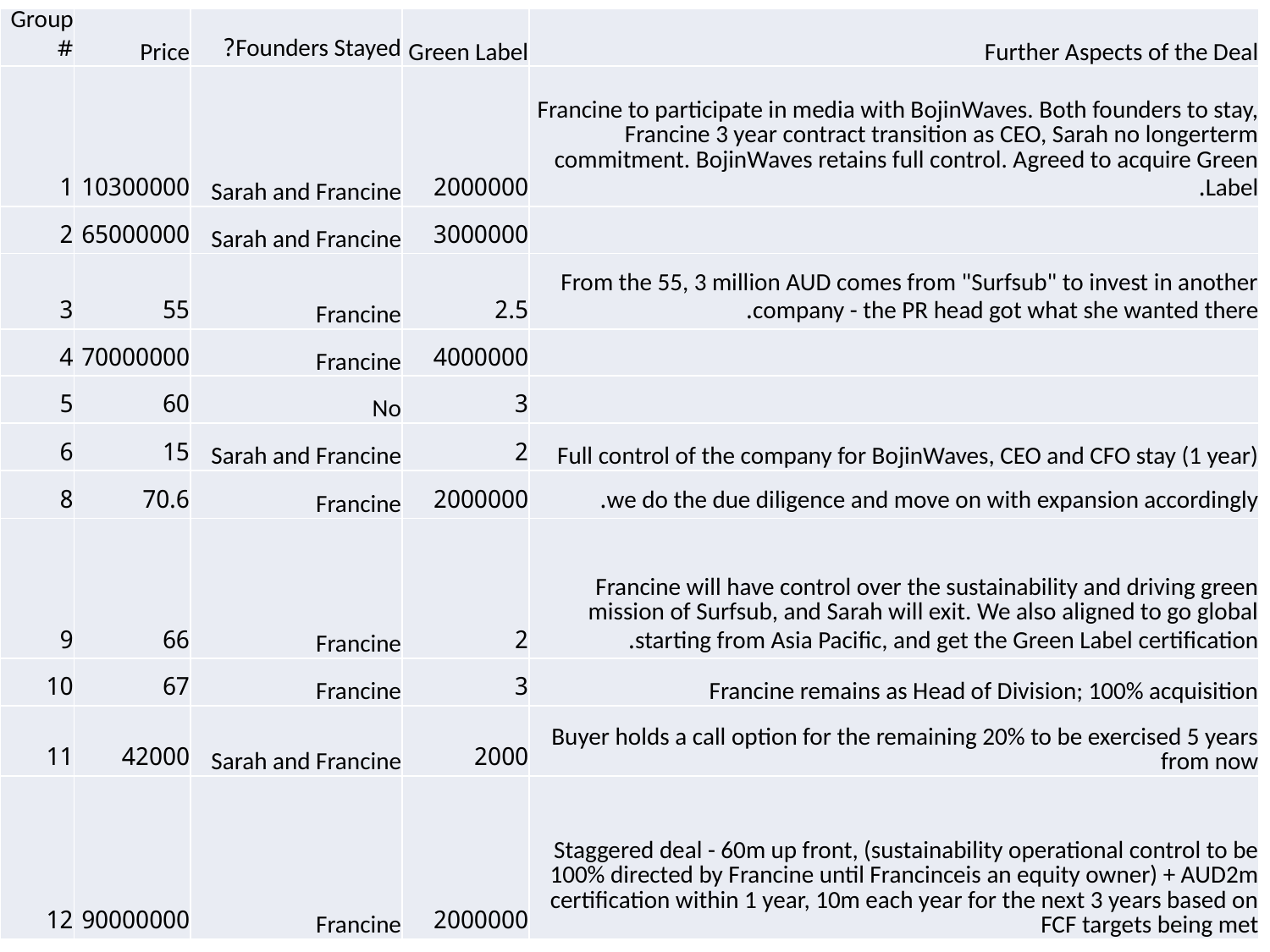

| Group# | Price | Founders Stayed? | Green Label | Further Aspects of the Deal |
| --- | --- | --- | --- | --- |
| 1 | 10300000 | Sarah and Francine | 2000000 | Francine to participate in media with BojinWaves. Both founders to stay, Francine 3 year contract transition as CEO, Sarah no longerterm commitment. BojinWaves retains full control. Agreed to acquire Green Label. |
| 2 | 65000000 | Sarah and Francine | 3000000 |  |
| 3 | 55 | Francine | 2.5 | From the 55, 3 million AUD comes from "Surfsub" to invest in another company - the PR head got what she wanted there. |
| 4 | 70000000 | Francine | 4000000 |  |
| 5 | 60 | No | 3 |  |
| 6 | 15 | Sarah and Francine | 2 | Full control of the company for BojinWaves, CEO and CFO stay (1 year) |
| 8 | 70.6 | Francine | 2000000 | we do the due diligence and move on with expansion accordingly. |
| 9 | 66 | Francine | 2 | Francine will have control over the sustainability and driving green mission of Surfsub, and Sarah will exit. We also aligned to go global starting from Asia Pacific, and get the Green Label certification. |
| 10 | 67 | Francine | 3 | Francine remains as Head of Division; 100% acquisition |
| 11 | 42000 | Sarah and Francine | 2000 | Buyer holds a call option for the remaining 20% to be exercised 5 years from now |
| 12 | 90000000 | Francine | 2000000 | Staggered deal - 60m up front, (sustainability operational control to be 100% directed by Francine until Francinceis an equity owner) + AUD2m certification within 1 year, 10m each year for the next 3 years based on FCF targets being met |